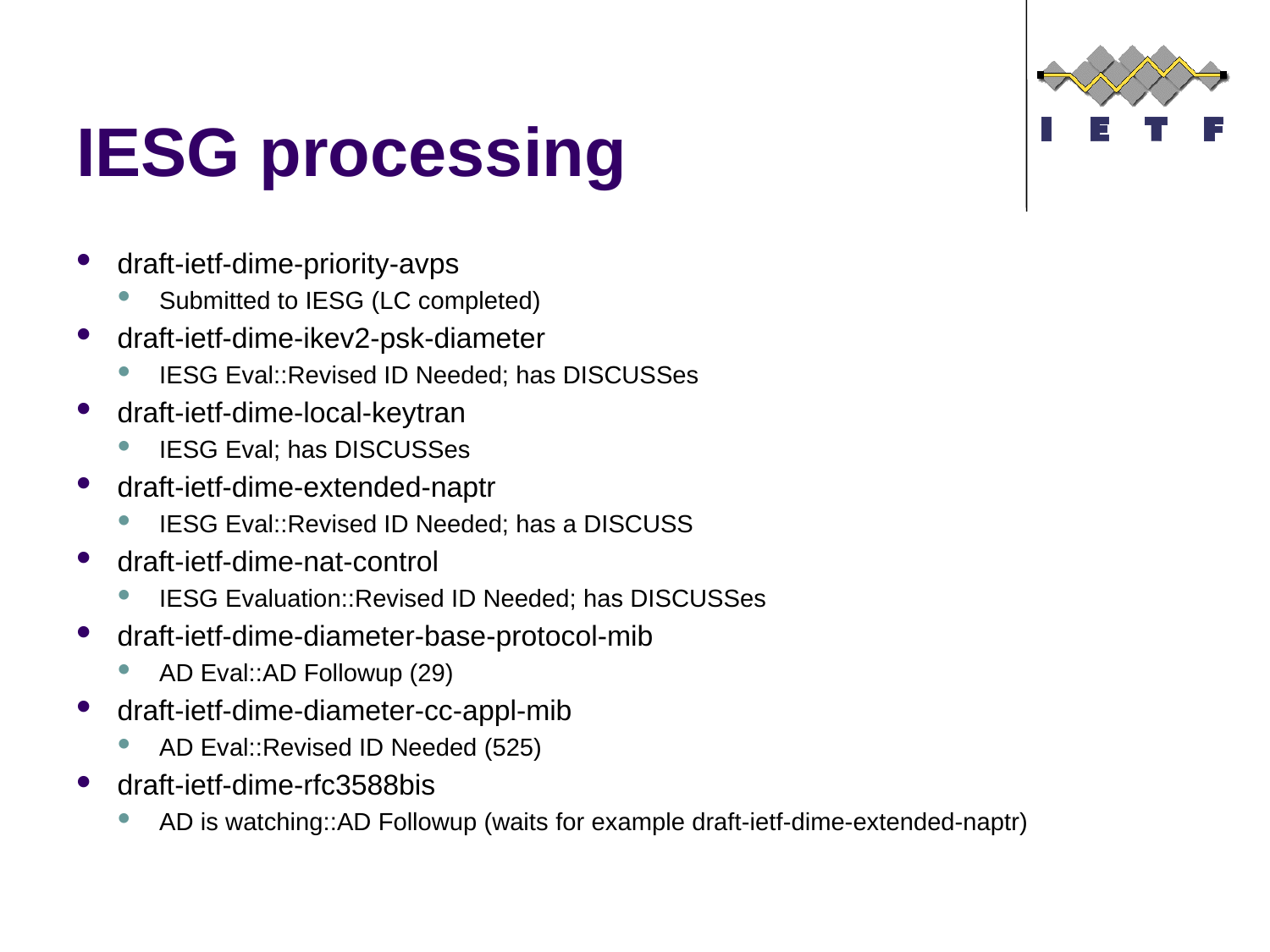

# IESG processing
draft-ietf-dime-priority-avps
Submitted to IESG (LC completed)
draft-ietf-dime-ikev2-psk-diameter
IESG Eval::Revised ID Needed; has DISCUSSes
draft-ietf-dime-local-keytran
IESG Eval; has DISCUSSes
draft-ietf-dime-extended-naptr
IESG Eval::Revised ID Needed; has a DISCUSS
draft-ietf-dime-nat-control
IESG Evaluation::Revised ID Needed; has DISCUSSes
draft-ietf-dime-diameter-base-protocol-mib
AD Eval::AD Followup (29)
draft-ietf-dime-diameter-cc-appl-mib
AD Eval::Revised ID Needed (525)
draft-ietf-dime-rfc3588bis
AD is watching::AD Followup (waits for example draft-ietf-dime-extended-naptr)